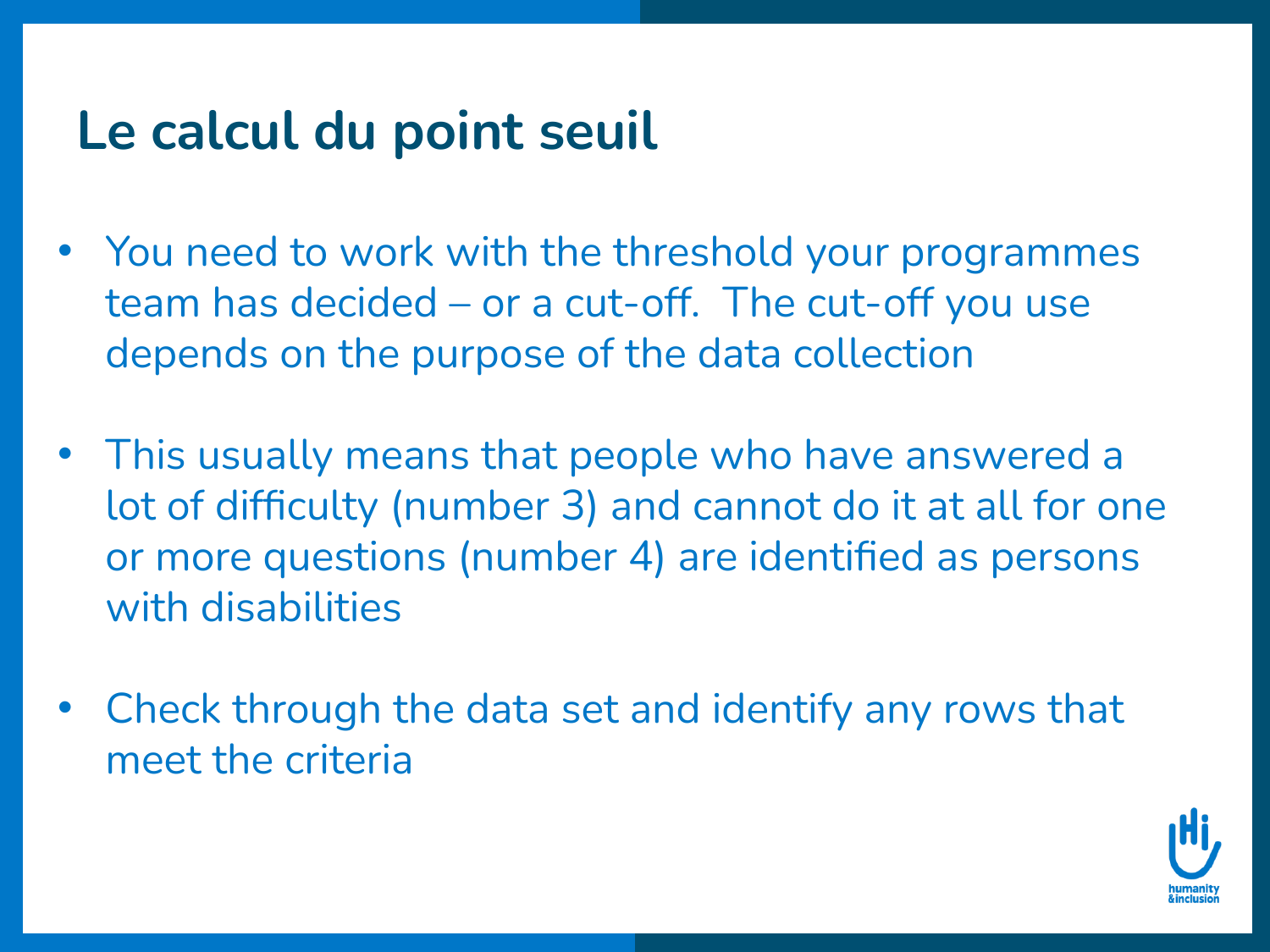

# Le calcul du point seuil
You need to work with the threshold your programmes team has decided – or a cut-off.  The cut-off you use depends on the purpose of the data collection

This usually means that people who have answered a lot of difficulty (number 3) and cannot do it at all for one or more questions (number 4) are identified as persons with disabilities

Check through the data set and identify any rows that meet the criteria